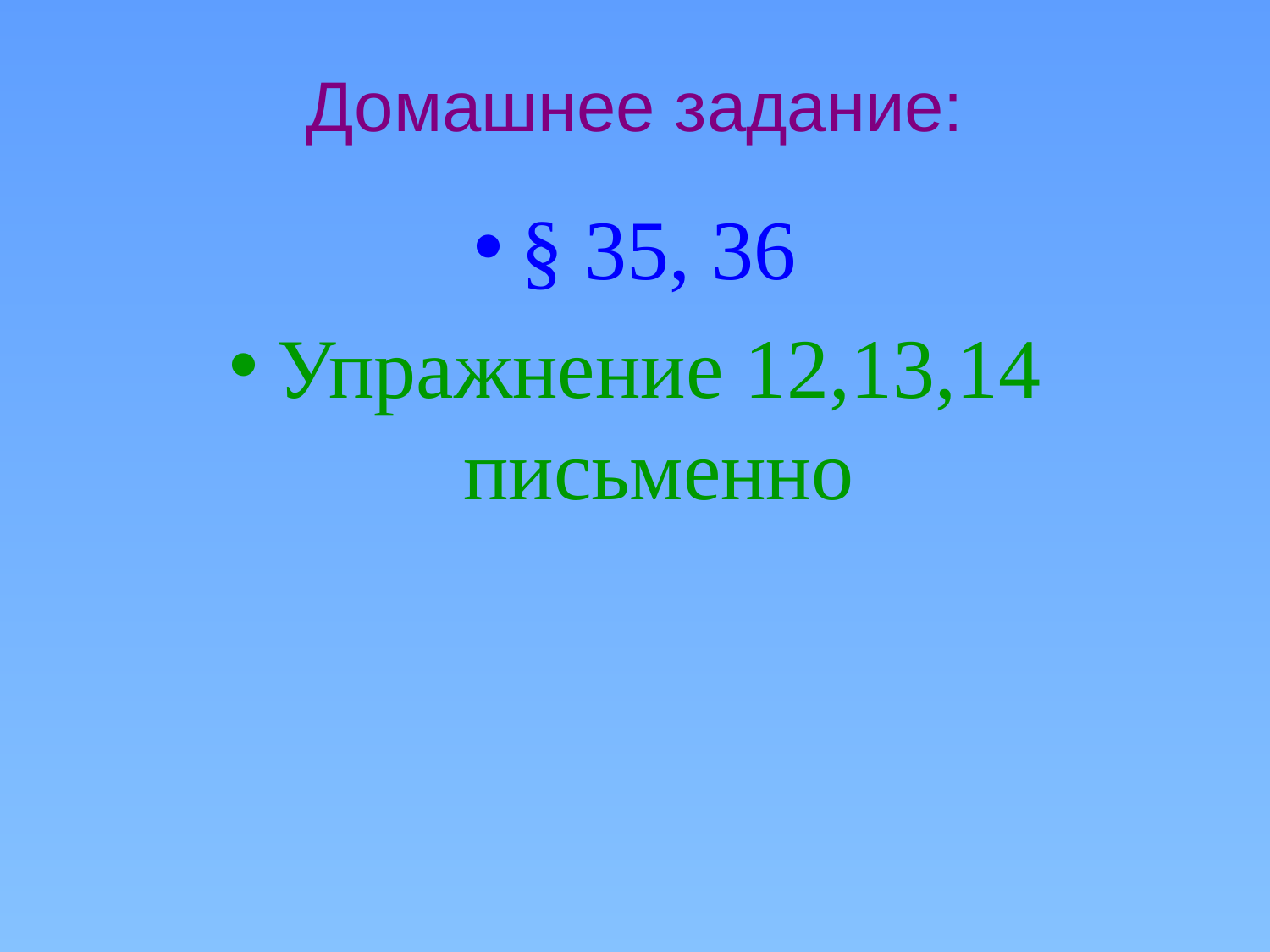

# Домашнее задание:
§ 35, 36
Упражнение 12,13,14 письменно